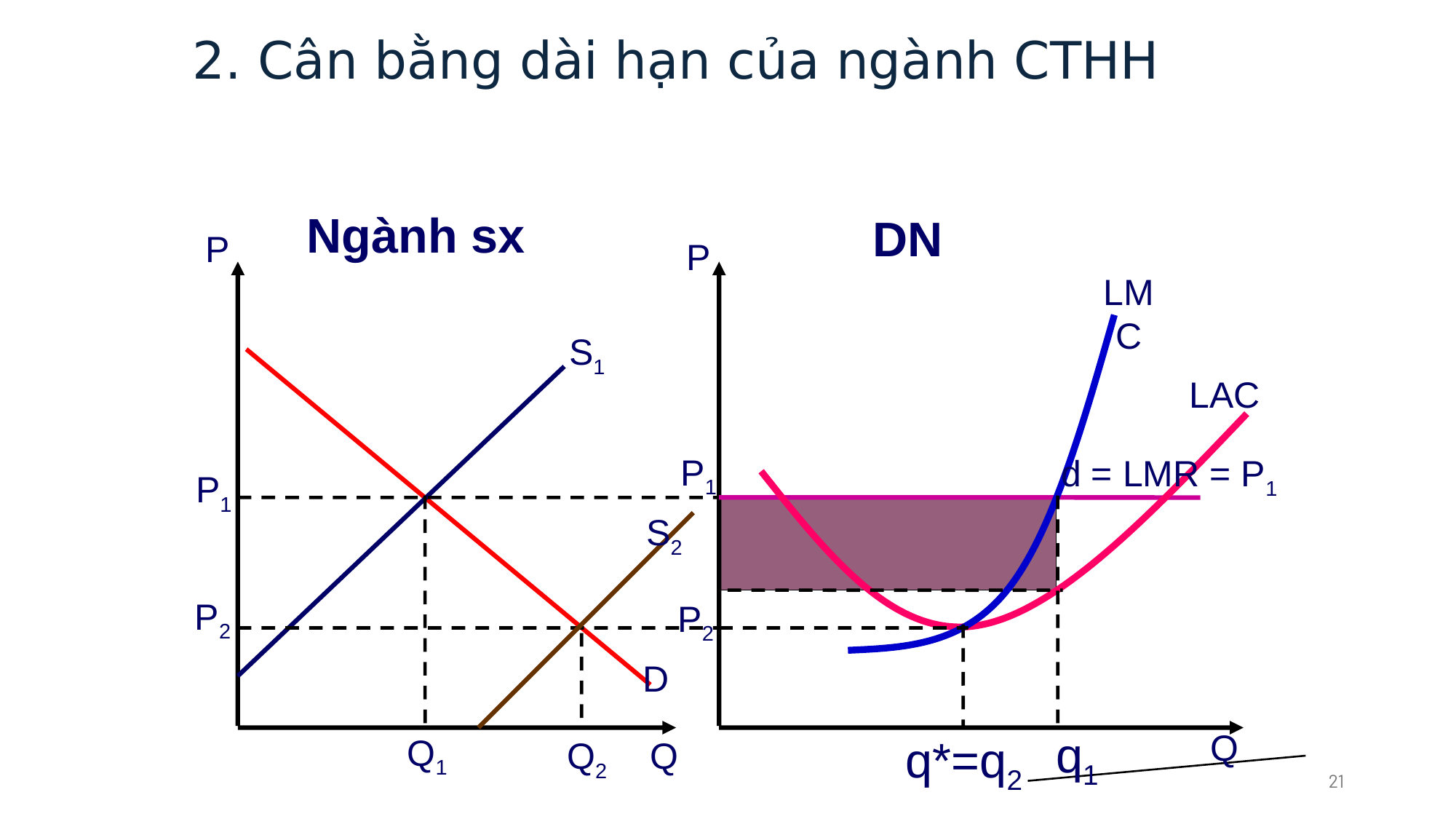

2. Cân bằng dài hạn của ngành CTHH
Ngành sx
DN
P
P

LMC

S1

LAC

P1
d = LMR = P1
P1

S2

P2
P2

D
q1
Q
Q1
q*=q2

Q2
Q

21